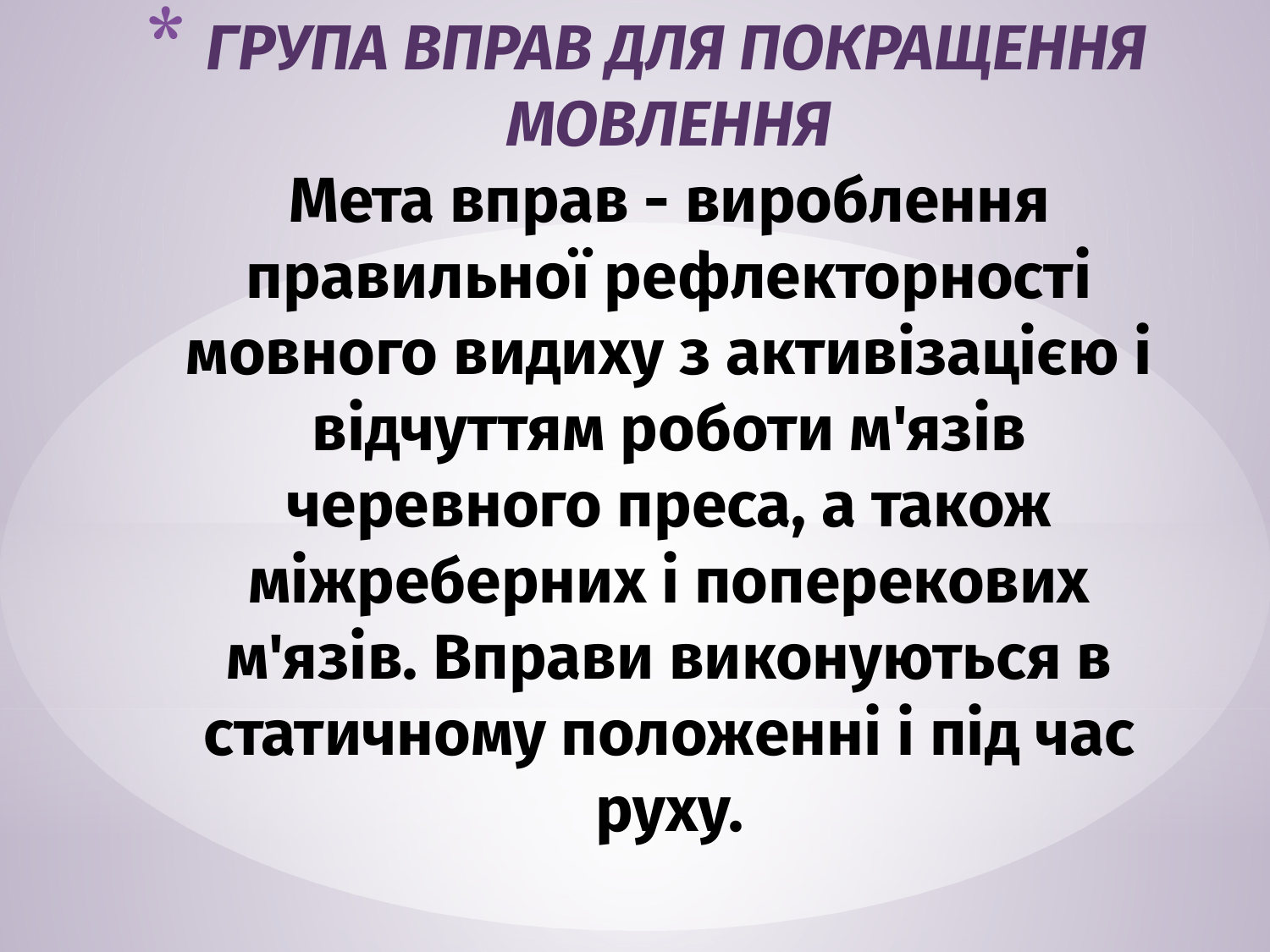

# ГРУПА ВПРАВ ДЛЯ ПОКРАЩЕННЯ МОВЛЕННЯ Мета вправ - вироблення правильної рефлекторності мовного видиху з активізацією і відчуттям роботи м'язів черевного преса, а також міжреберних і поперекових м'язів. Вправи виконуються в статичному положенні і під час руху.